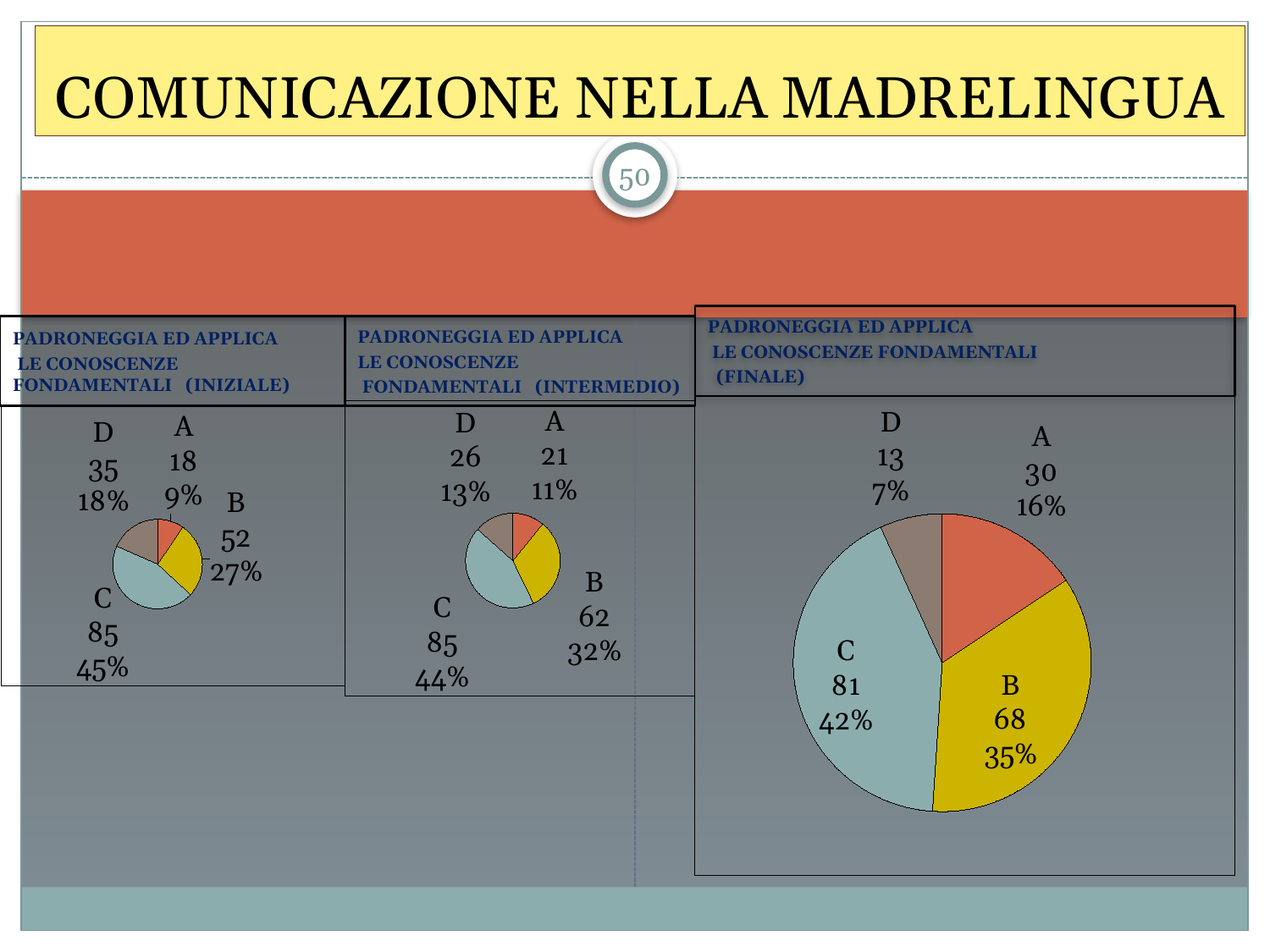

# COMUNICAZIONE NELLA MADRELINGUA
50
PADRONEGGIA ED APPLICA
 LE CONOSCENZE FONDAMENTALI
  (FINALE)
PADRONEGGIA ED APPLICA
LE CONOSCENZE
 FONDAMENTALI   (INTERMEDIO)
PADRONEGGIA ED APPLICA
 LE CONOSCENZE FONDAMENTALI   (INIZIALE)

### Chart

| Category | Vendite |
|---|---|
| A | 30.0 |
| B | 68.0 |
| C | 81.0 |
| D | 13.0 |

### Chart

| Category | Vendite |
|---|---|
| A | 21.0 |
| B | 62.0 |
| C | 85.0 |
| D | 26.0 |

### Chart

| Category | Vendite |
|---|---|
| A | 18.0 |
| B | 52.0 |
| C | 85.0 |
| D | 35.0 |